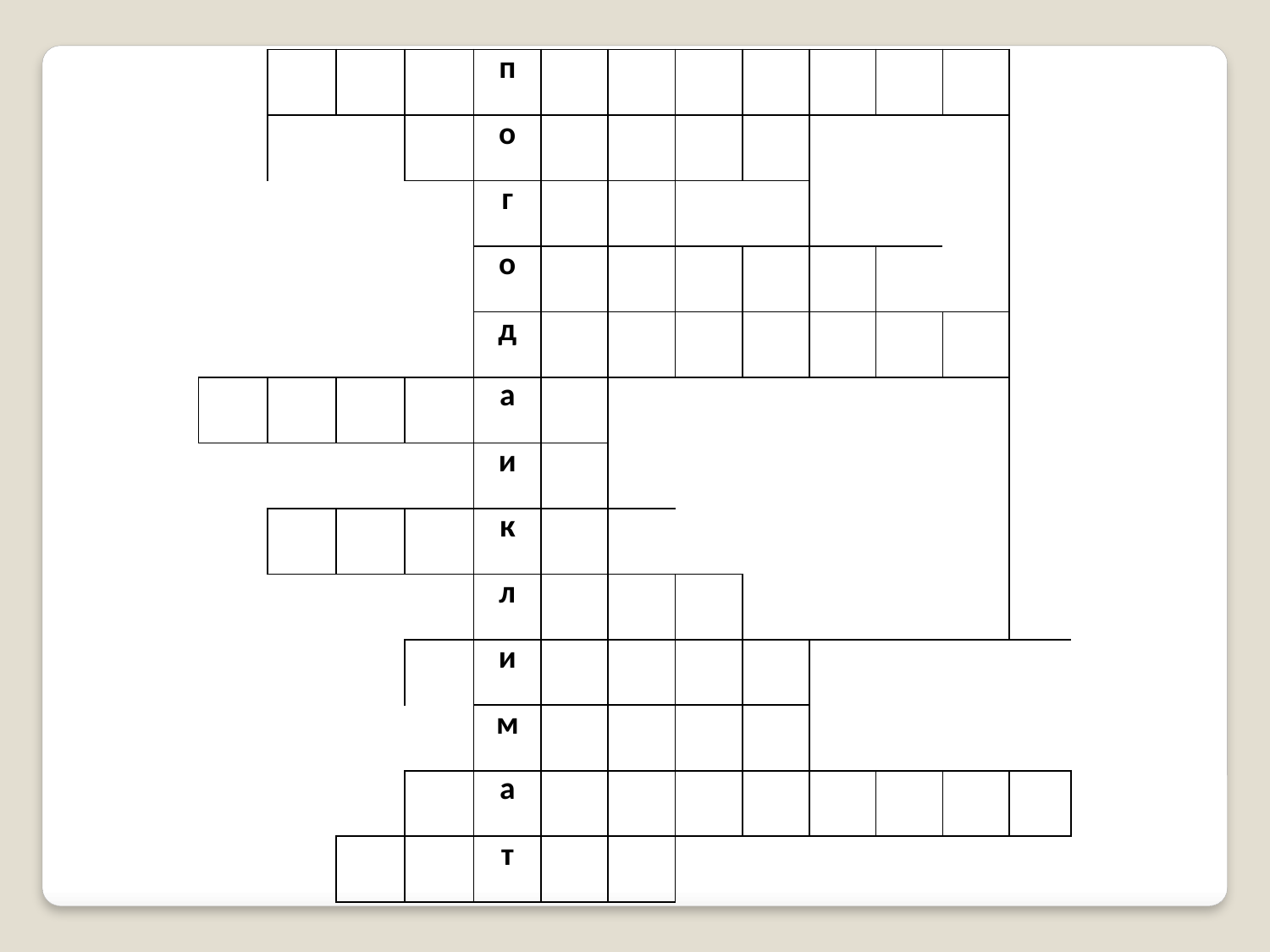

|  |  |  |  | п |  |  |  |  |  |  |  |  |
| --- | --- | --- | --- | --- | --- | --- | --- | --- | --- | --- | --- | --- |
|  |  |  |  | о |  |  |  |  |  |  |  |  |
|  |  |  |  | г |  |  |  |  |  |  |  |  |
|  |  |  |  | о |  |  |  |  |  |  |  |  |
|  |  |  |  | д |  |  |  |  |  |  |  |  |
|  |  |  |  | а |  |  |  |  |  |  |  |  |
|  |  |  |  | и |  |  |  |  |  |  |  |  |
|  |  |  |  | к |  |  |  |  |  |  |  |  |
|  |  |  |  | л |  |  |  |  |  |  |  |  |
|  |  |  |  | и |  |  |  |  |  |  |  |  |
|  |  |  |  | м |  |  |  |  |  |  |  |  |
|  |  |  |  | а |  |  |  |  |  |  |  |  |
|  |  |  |  | т |  |  |  |  |  |  |  |  |